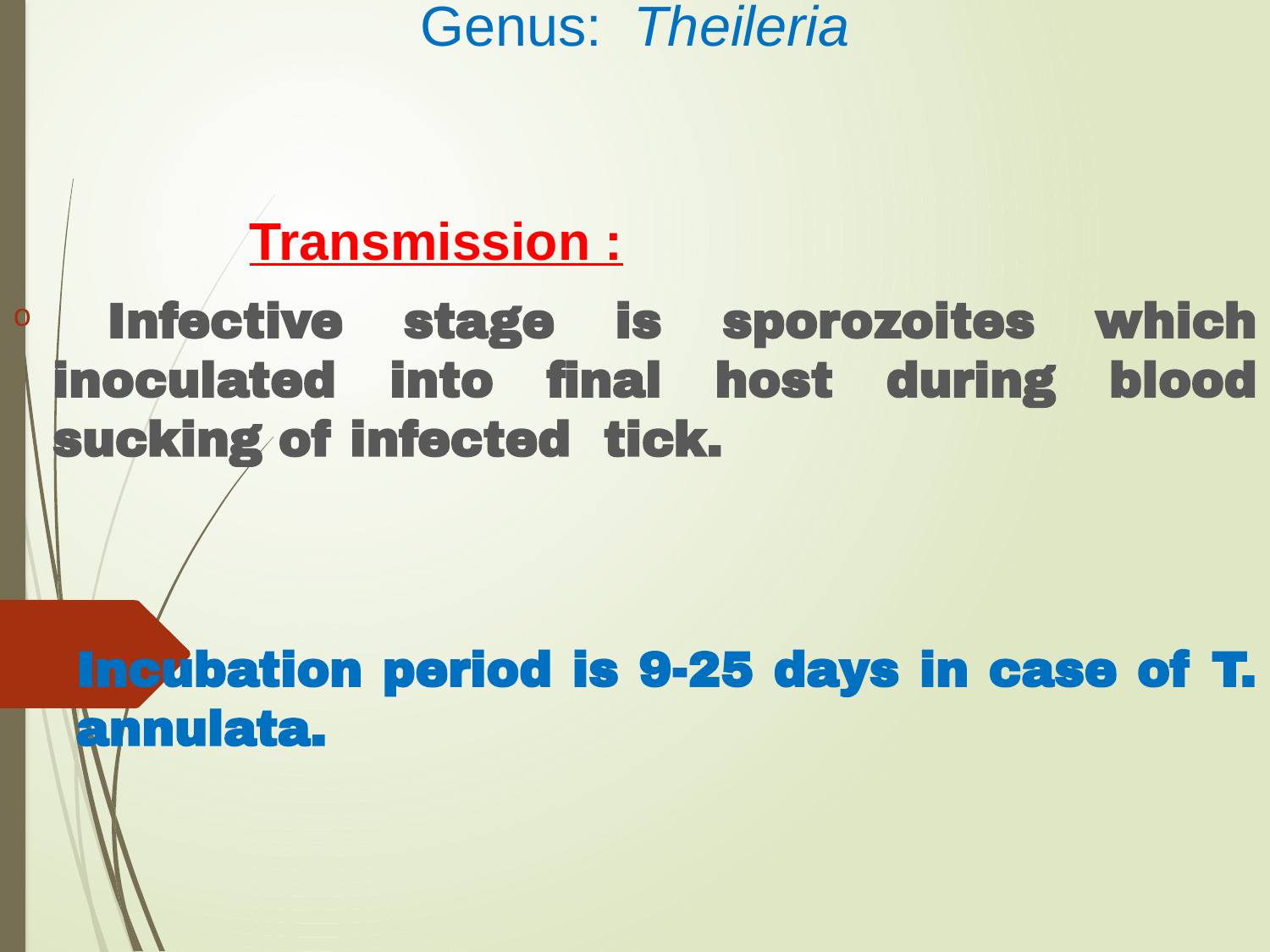

# Genus:  Theileria
                    Transmission :
 Infective stage is sporozoites which inoculated into final host during blood sucking of infected  tick.

Incubation period is 9-25 days in case of T. annulata.